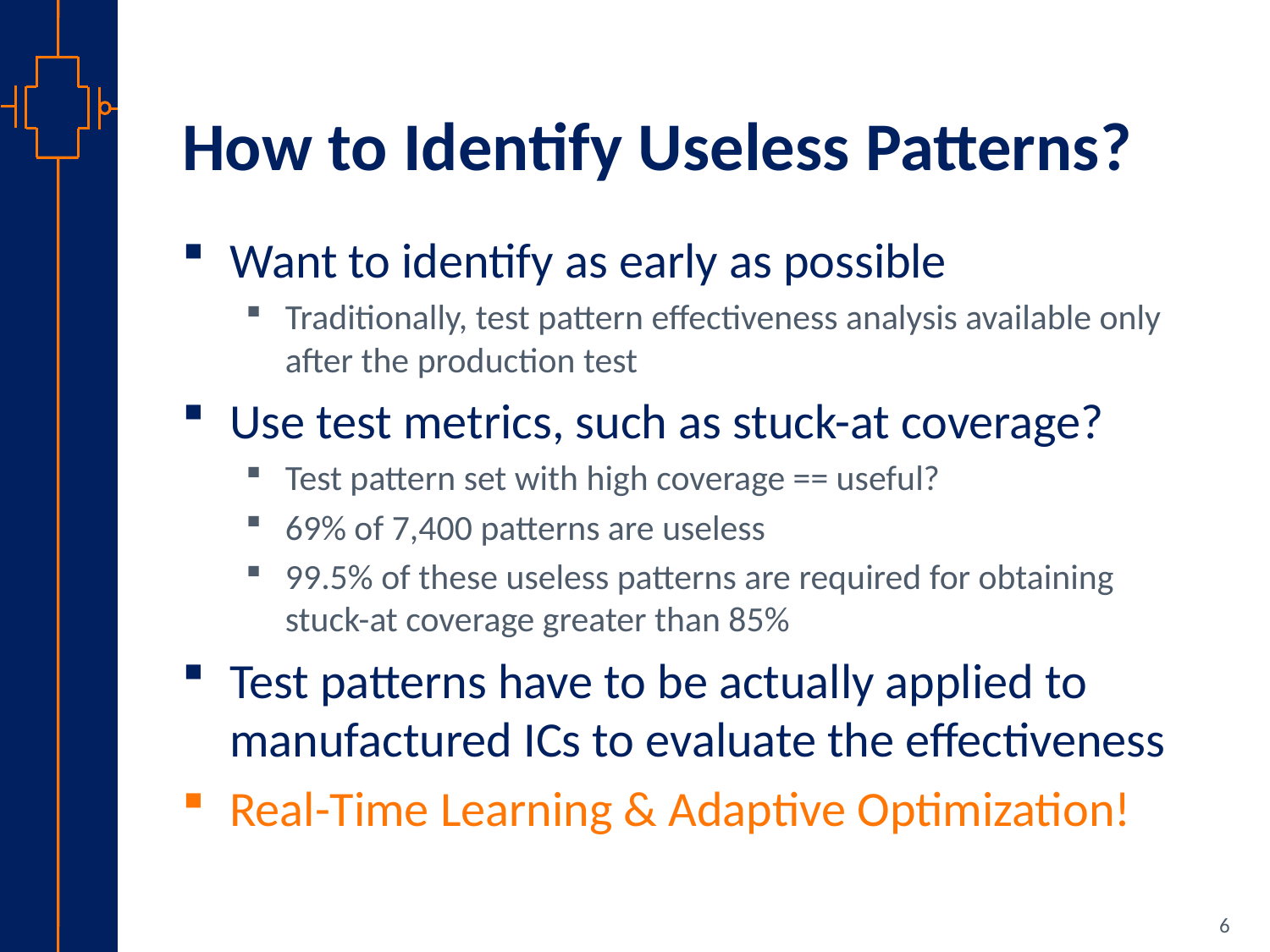

# How to Identify Useless Patterns?
Want to identify as early as possible
Traditionally, test pattern effectiveness analysis available only after the production test
Use test metrics, such as stuck-at coverage?
Test pattern set with high coverage == useful?
69% of 7,400 patterns are useless
99.5% of these useless patterns are required for obtaining stuck-at coverage greater than 85%
Test patterns have to be actually applied to manufactured ICs to evaluate the effectiveness
Real-Time Learning & Adaptive Optimization!

6